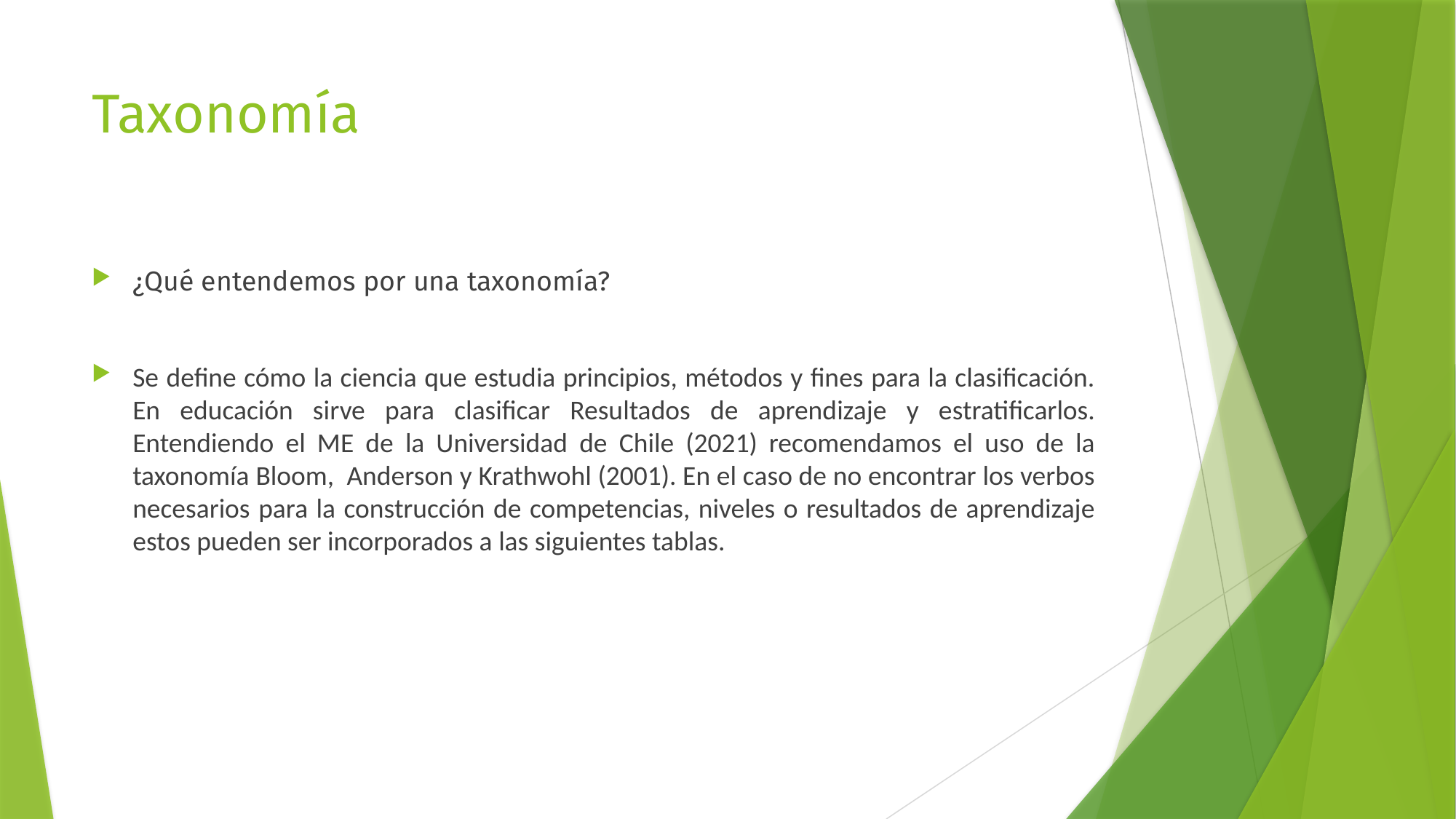

# Taxonomía
¿Qué entendemos por una taxonomía?

Se define cómo la ciencia que estudia principios, métodos y fines para la clasificación. En educación sirve para clasificar Resultados de aprendizaje y estratificarlos. Entendiendo el ME de la Universidad de Chile (2021) recomendamos el uso de la taxonomía Bloom,  Anderson y Krathwohl (2001). En el caso de no encontrar los verbos necesarios para la construcción de competencias, niveles o resultados de aprendizaje estos pueden ser incorporados a las siguientes tablas.